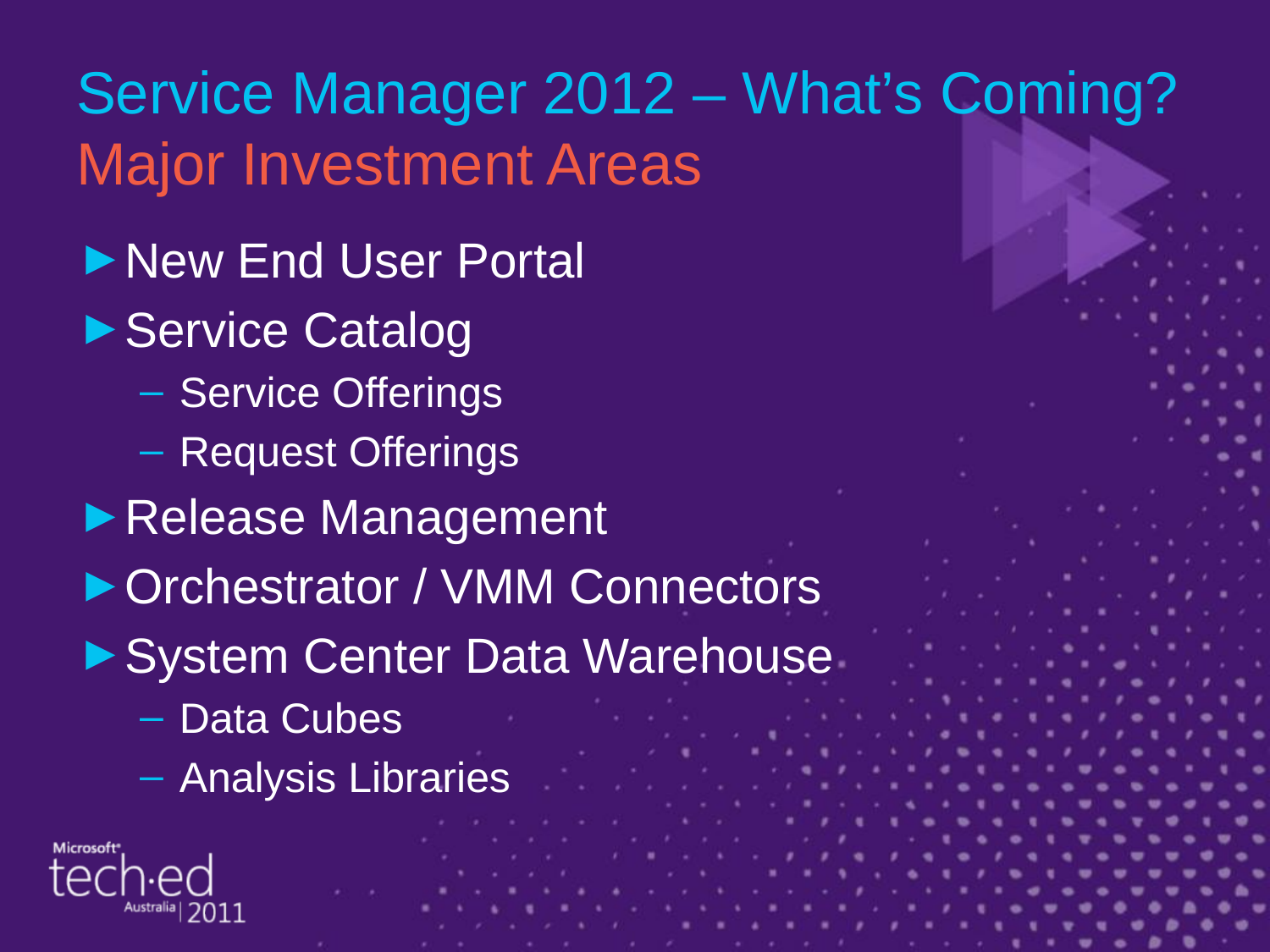

# Service Manager 2012 – What’s Coming? Major Investment Areas
New End User Portal
Service Catalog
Service Offerings
Request Offerings
Release Management
Orchestrator / VMM Connectors
System Center Data Warehouse
Data Cubes
Analysis Libraries